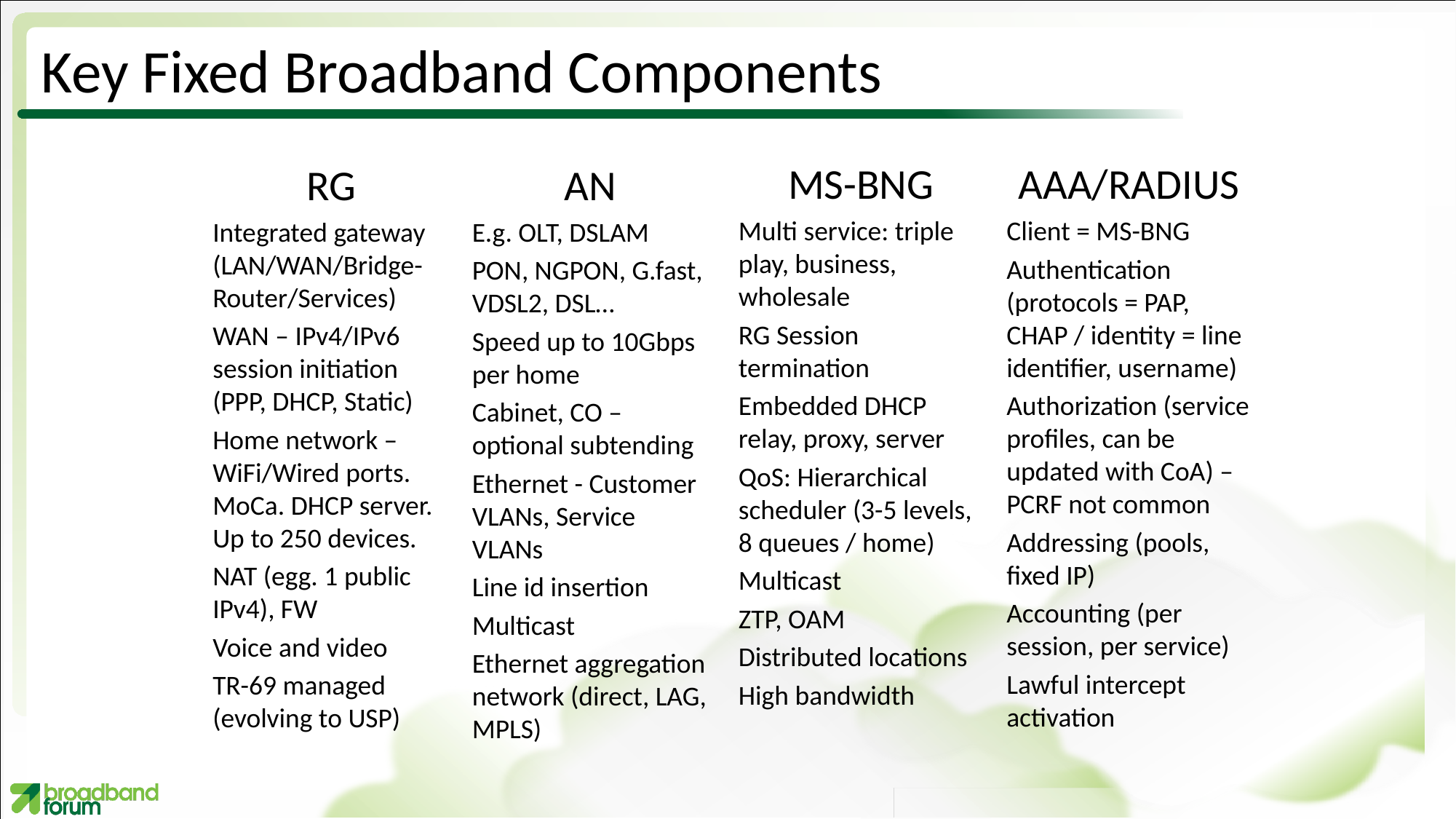

# Key Fixed Broadband Components
MS-BNG
Multi service: triple play, business, wholesale
RG Session termination
Embedded DHCP relay, proxy, server
QoS: Hierarchical scheduler (3-5 levels, 8 queues / home)
Multicast
ZTP, OAM
Distributed locations
High bandwidth
AAA/RADIUS
Client = MS-BNG
Authentication (protocols = PAP, CHAP / identity = line identifier, username)
Authorization (service profiles, can be updated with CoA) – PCRF not common
Addressing (pools, fixed IP)
Accounting (per session, per service)
Lawful intercept activation
RG
Integrated gateway (LAN/WAN/Bridge-Router/Services)
WAN – IPv4/IPv6 session initiation (PPP, DHCP, Static)
Home network – WiFi/Wired ports. MoCa. DHCP server. Up to 250 devices.
NAT (egg. 1 public IPv4), FW
Voice and video
TR-69 managed (evolving to USP)
AN
E.g. OLT, DSLAM
PON, NGPON, G.fast, VDSL2, DSL…
Speed up to 10Gbps per home
Cabinet, CO – optional subtending
Ethernet - Customer VLANs, Service VLANs
Line id insertion
Multicast
Ethernet aggregation network (direct, LAG, MPLS)